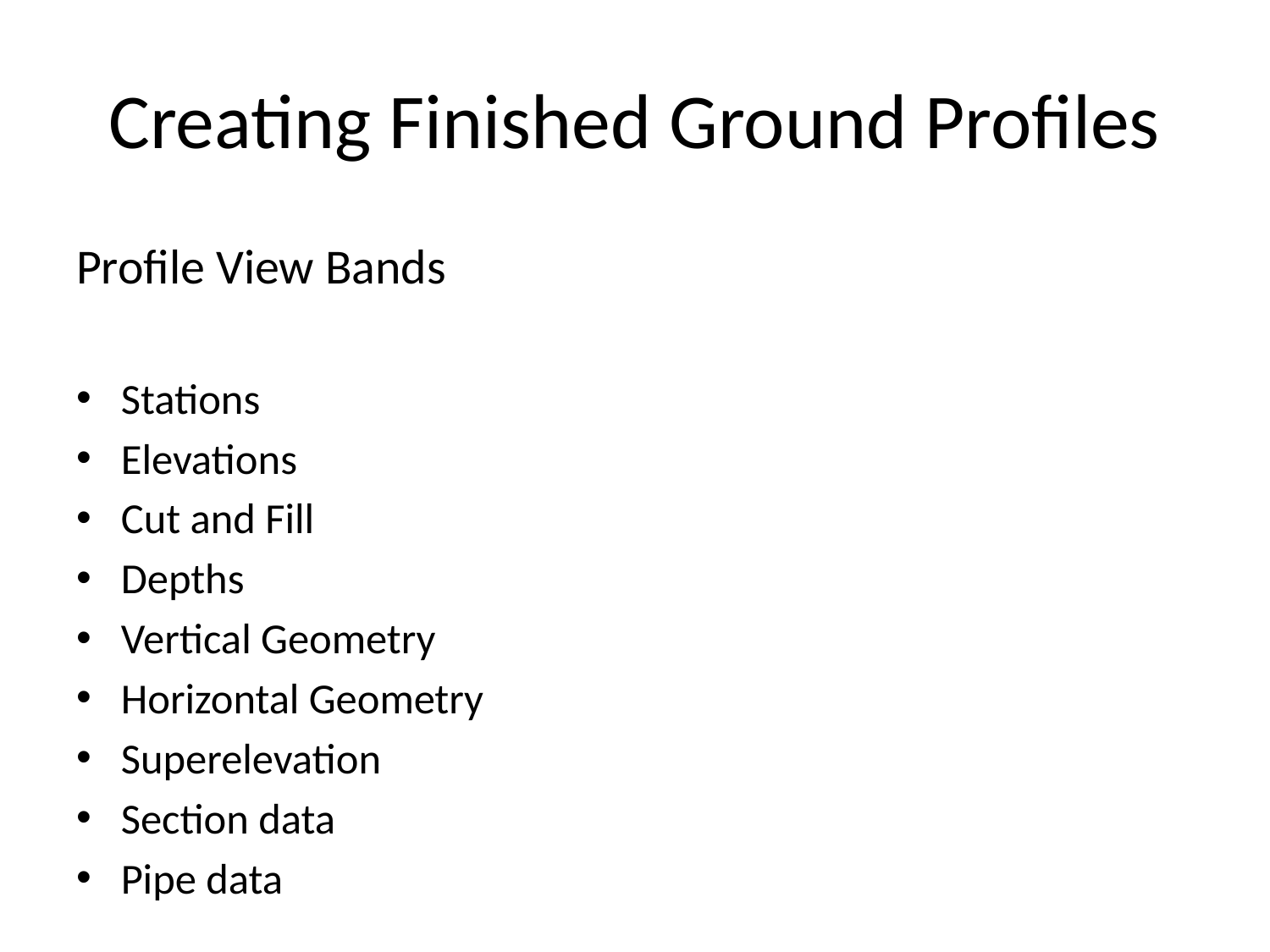

# Creating Finished Ground Profiles
Profile View Bands

Stations
Elevations
Cut and Fill
Depths
Vertical Geometry
Horizontal Geometry
Superelevation
Section data
Pipe data